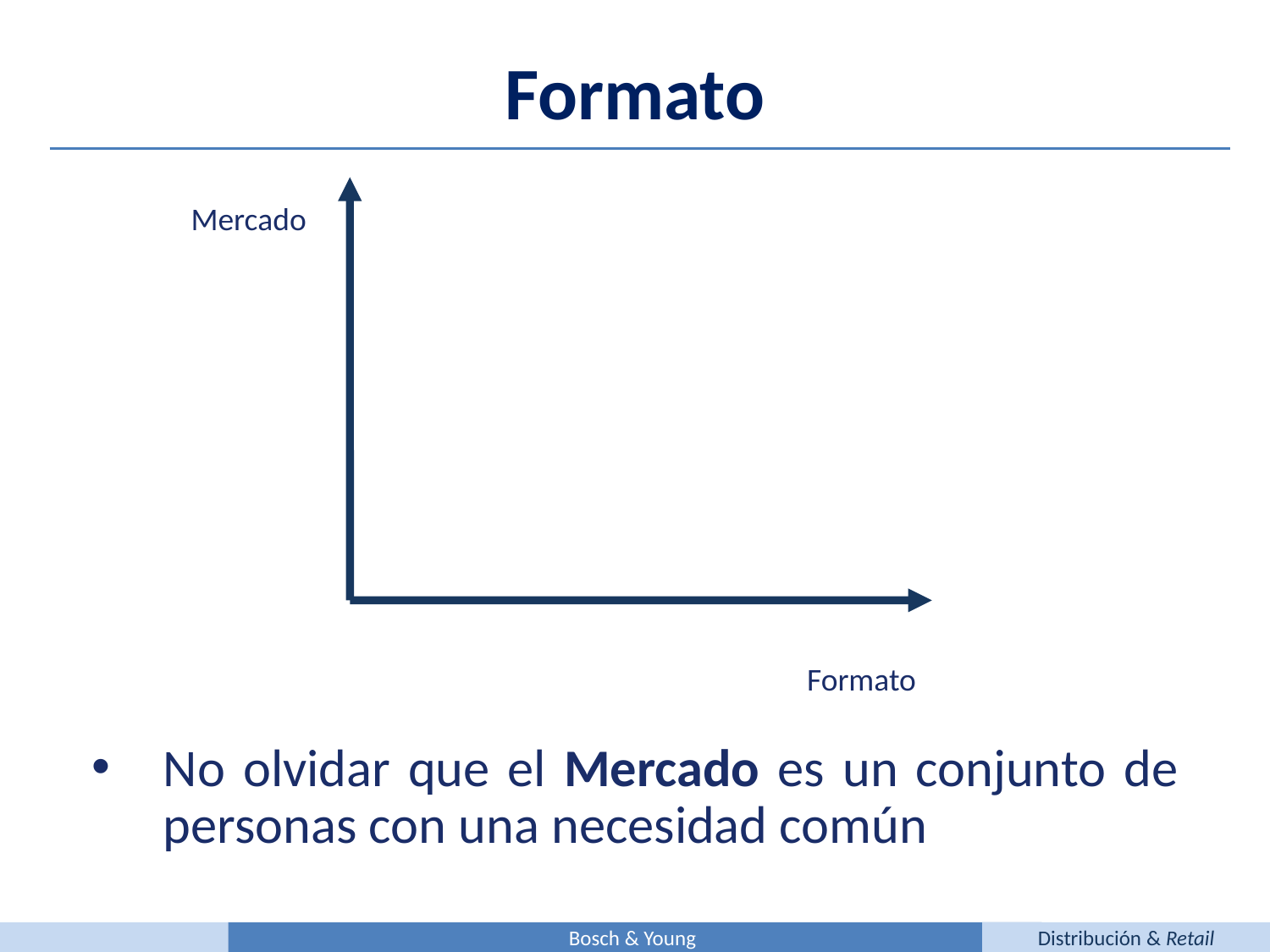

Formato
               Mercado

Formato
No olvidar que el Mercado es un conjunto de personas con una necesidad común

Bosch & Young
Distribución & Retail